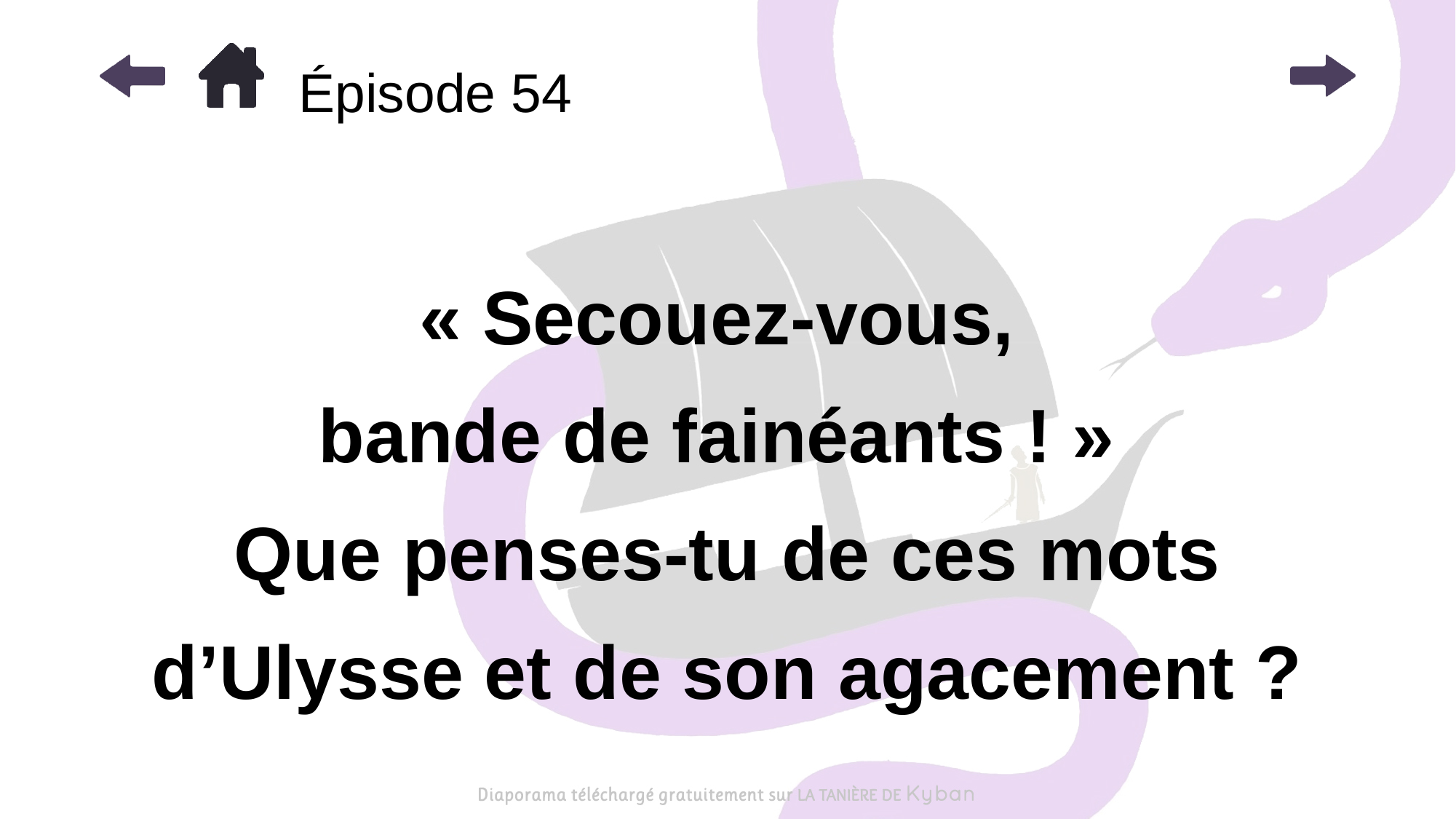

# Épisode 54
« Secouez-vous,
bande de fainéants ! »
Que penses-tu de ces mots d’Ulysse et de son agacement ?